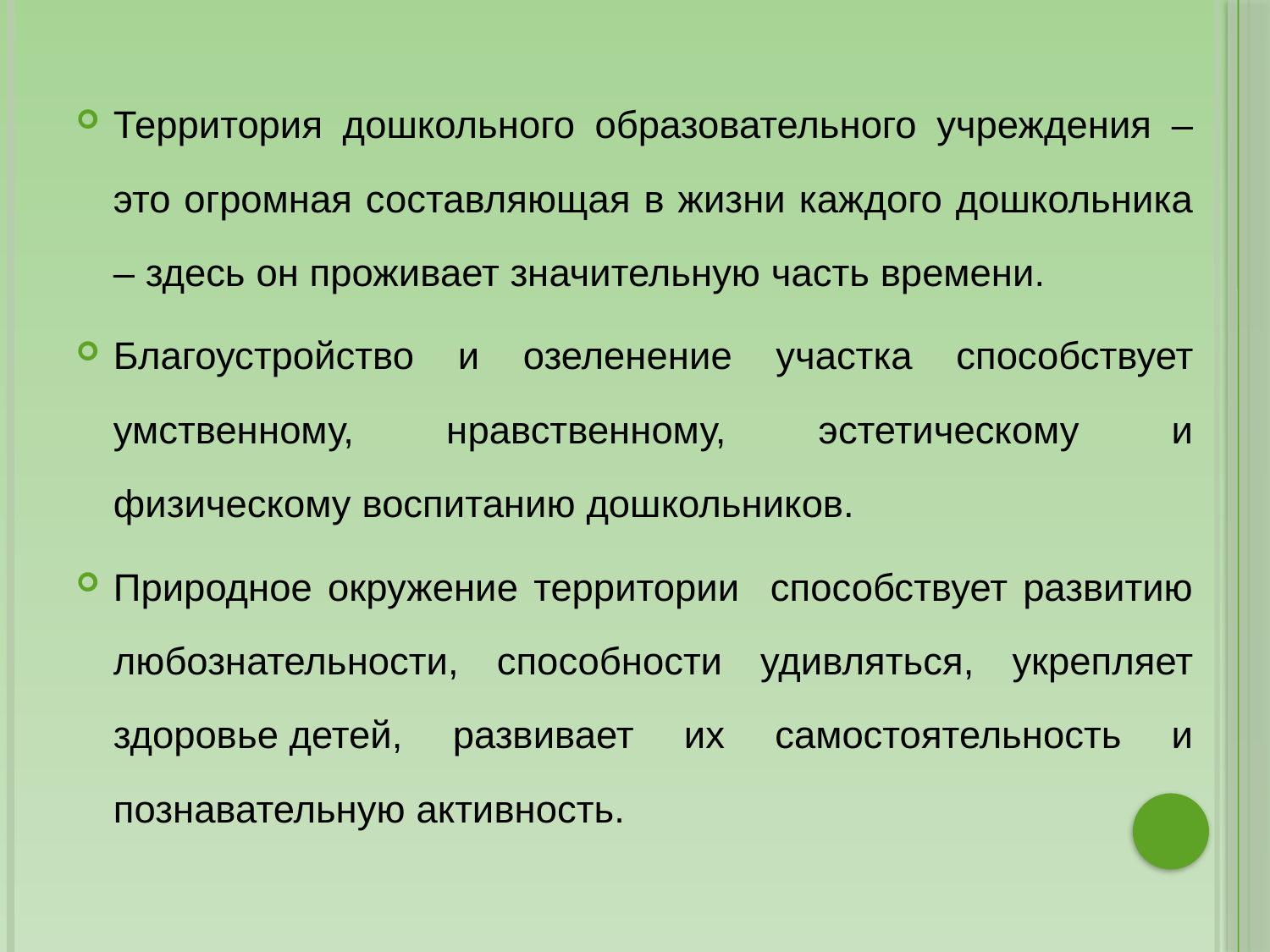

Территория дошкольного образовательного учреждения – это огромная составляющая в жизни каждого дошкольника – здесь он проживает значительную часть времени.
Благоустройство и озеленение участка способствует умственному, нравственному, эстетическому и физическому воспитанию дошкольников.
Природное окружение территории  способствует развитию любознательности, способности удивляться, укрепляет здоровье детей, развивает их самостоятельность и познавательную активность.